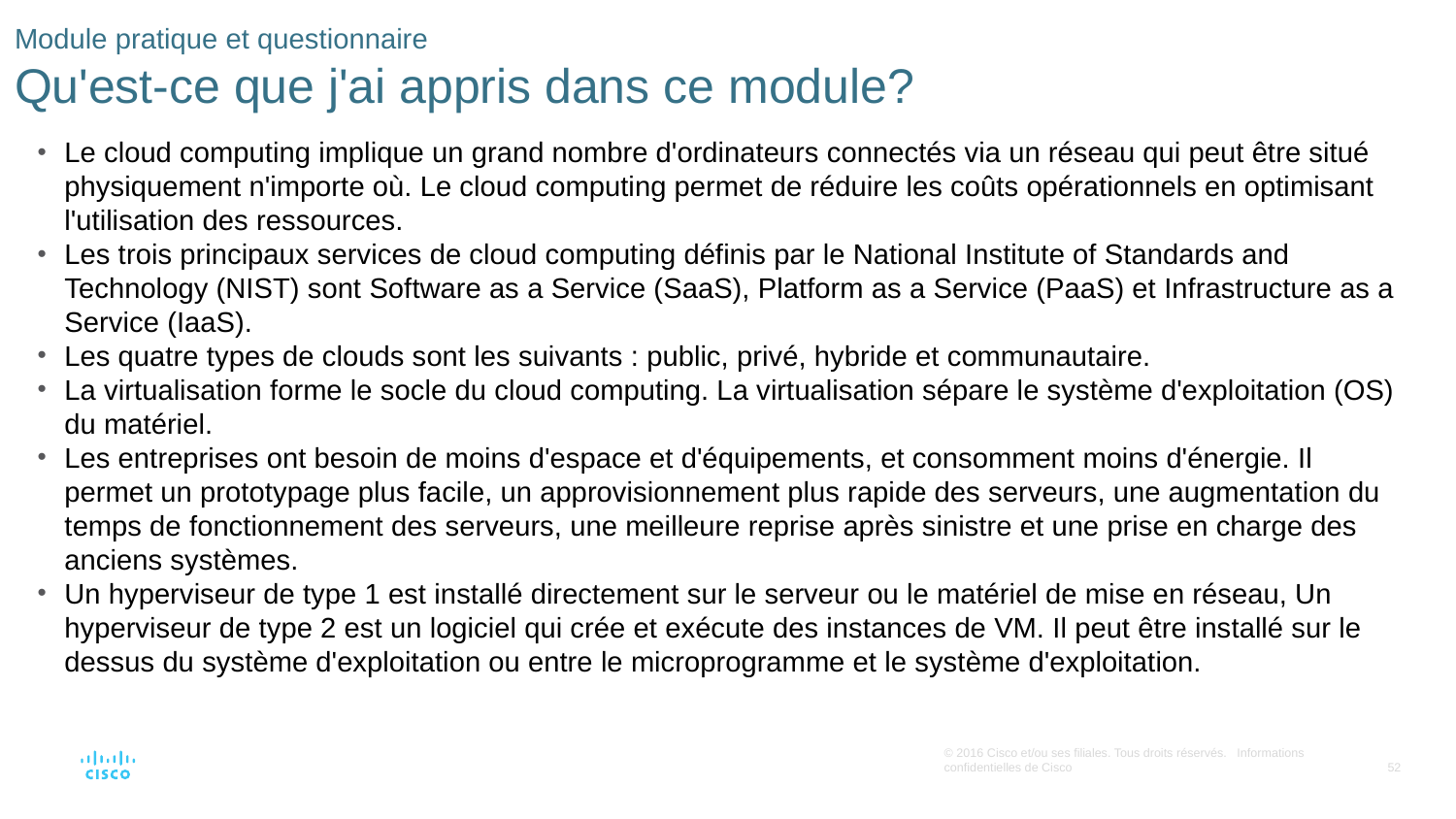

# Module pratique et questionnaire Qu'est-ce que j'ai appris dans ce module?
Le cloud computing implique un grand nombre d'ordinateurs connectés via un réseau qui peut être situé physiquement n'importe où. Le cloud computing permet de réduire les coûts opérationnels en optimisant l'utilisation des ressources.
Les trois principaux services de cloud computing définis par le National Institute of Standards and Technology (NIST) sont Software as a Service (SaaS), Platform as a Service (PaaS) et Infrastructure as a Service (IaaS).
Les quatre types de clouds sont les suivants : public, privé, hybride et communautaire.
La virtualisation forme le socle du cloud computing. La virtualisation sépare le système d'exploitation (OS) du matériel.
Les entreprises ont besoin de moins d'espace et d'équipements, et consomment moins d'énergie. Il permet un prototypage plus facile, un approvisionnement plus rapide des serveurs, une augmentation du temps de fonctionnement des serveurs, une meilleure reprise après sinistre et une prise en charge des anciens systèmes.
Un hyperviseur de type 1 est installé directement sur le serveur ou le matériel de mise en réseau, Un hyperviseur de type 2 est un logiciel qui crée et exécute des instances de VM. Il peut être installé sur le dessus du système d'exploitation ou entre le microprogramme et le système d'exploitation.